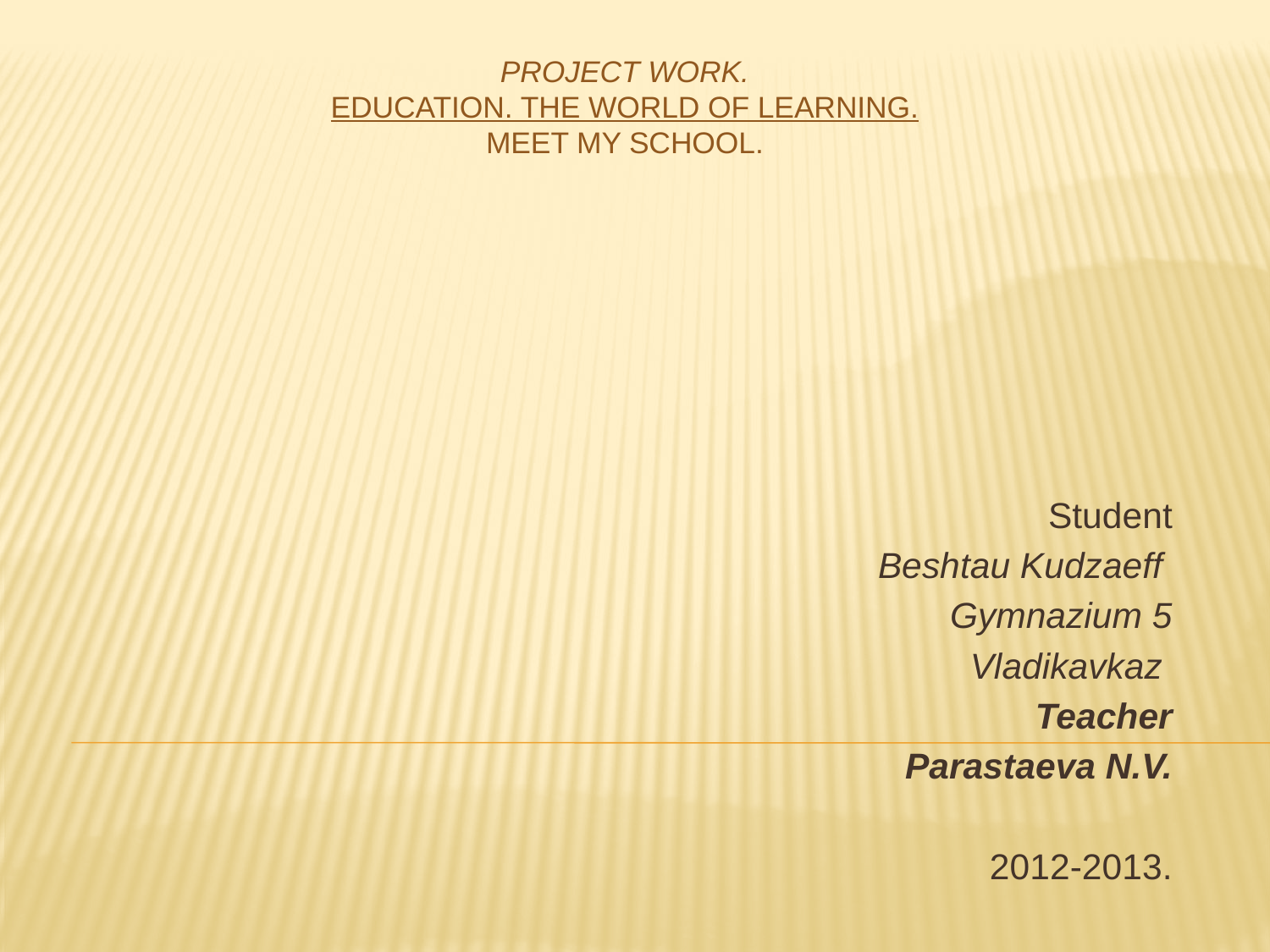

# Project work. Education. The world of learning. Meet my school.
Student
Beshtau Kudzaeff
Gymnazium 5
Vladikavkaz
Teacher
Parastaeva N.V.

2012-2013.